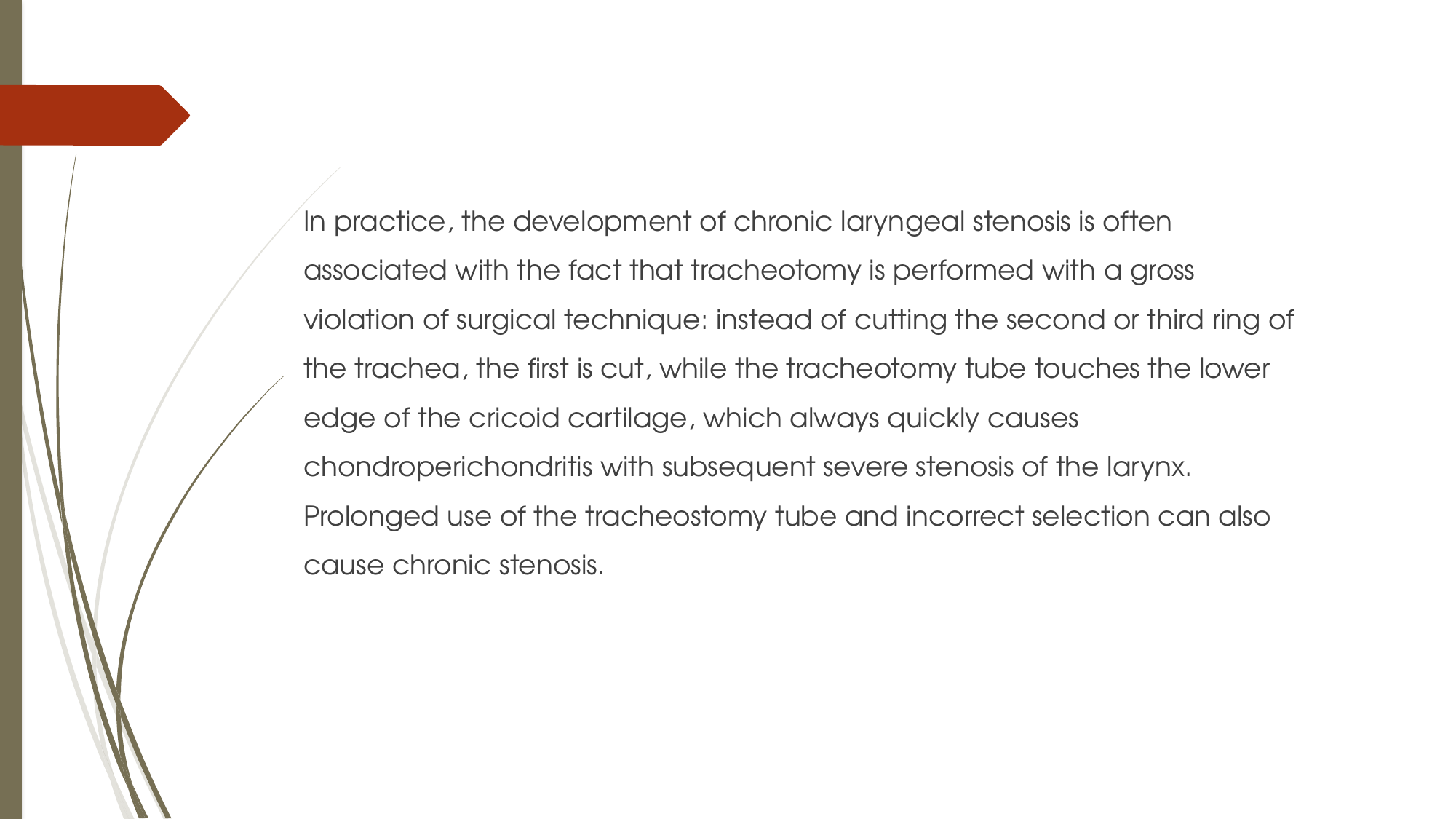

In practice, the development of chronic laryngeal stenosis is often associated with the fact that tracheotomy is performed with a gross violation of surgical technique: instead of cutting the second or third ring of the trachea, the first is cut, while the tracheotomy tube touches the lower edge of the cricoid cartilage, which always quickly causes chondroperichondritis with subsequent severe stenosis of the larynx. Prolonged use of the tracheostomy tube and incorrect selection can also cause chronic stenosis.